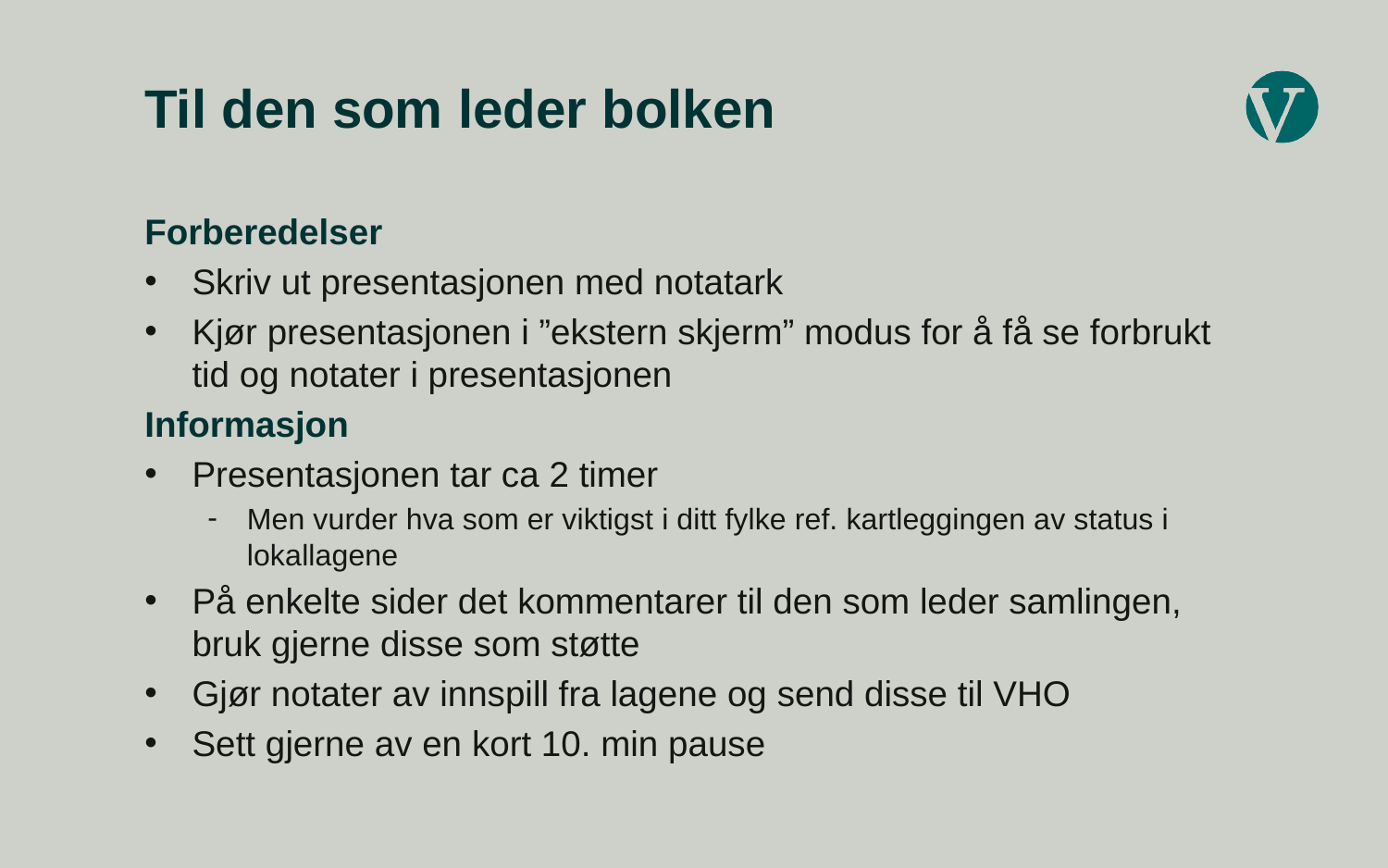

# Til den som leder bolken
Forberedelser
Skriv ut presentasjonen med notatark
Kjør presentasjonen i ”ekstern skjerm” modus for å få se forbrukt tid og notater i presentasjonen
Informasjon
Presentasjonen tar ca 2 timer
Men vurder hva som er viktigst i ditt fylke ref. kartleggingen av status i lokallagene
På enkelte sider det kommentarer til den som leder samlingen, bruk gjerne disse som støtte
Gjør notater av innspill fra lagene og send disse til VHO
Sett gjerne av en kort 10. min pause